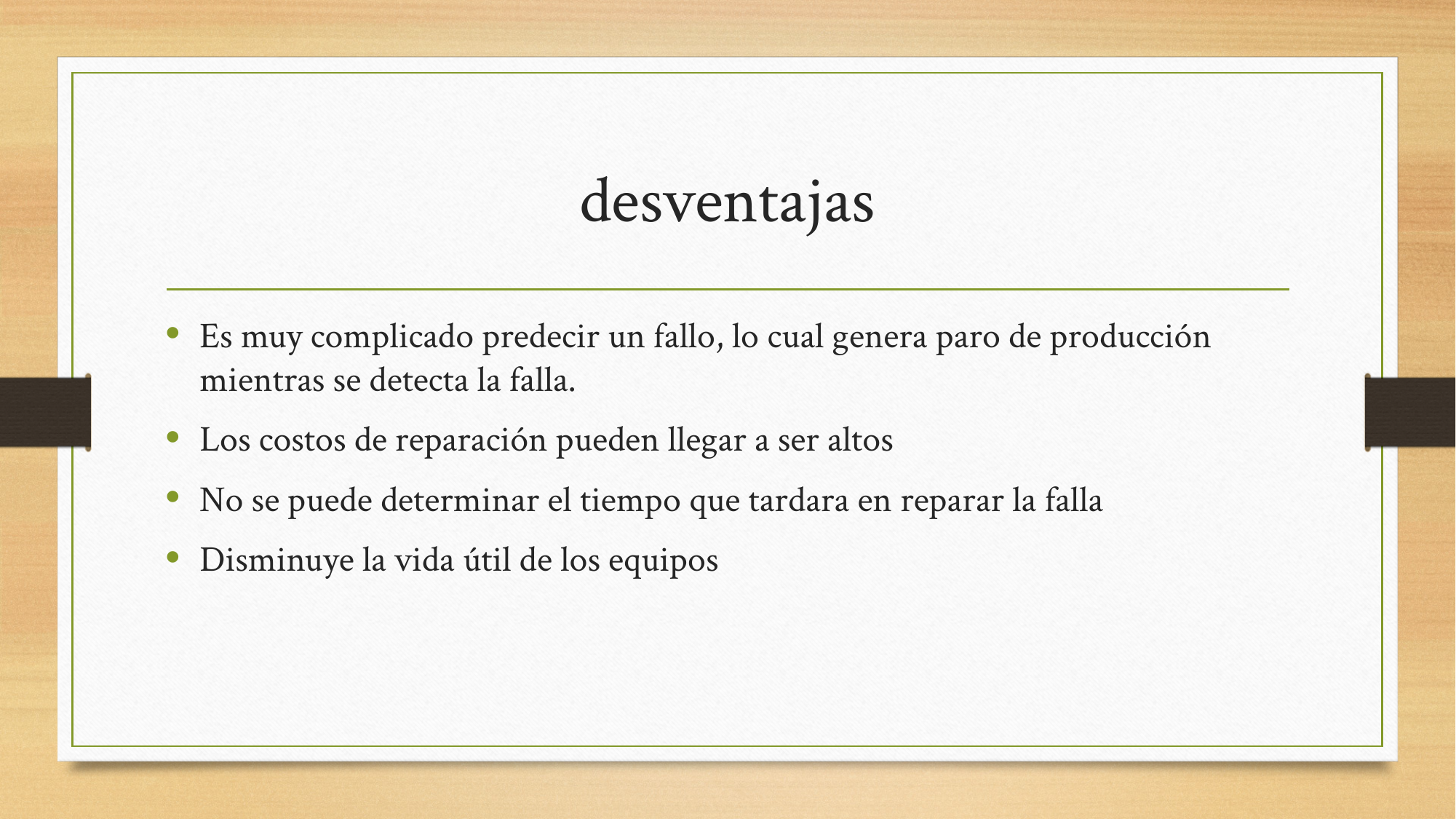

# desventajas
Es muy complicado predecir un fallo, lo cual genera paro de producción mientras se detecta la falla.
Los costos de reparación pueden llegar a ser altos
No se puede determinar el tiempo que tardara en reparar la falla
Disminuye la vida útil de los equipos